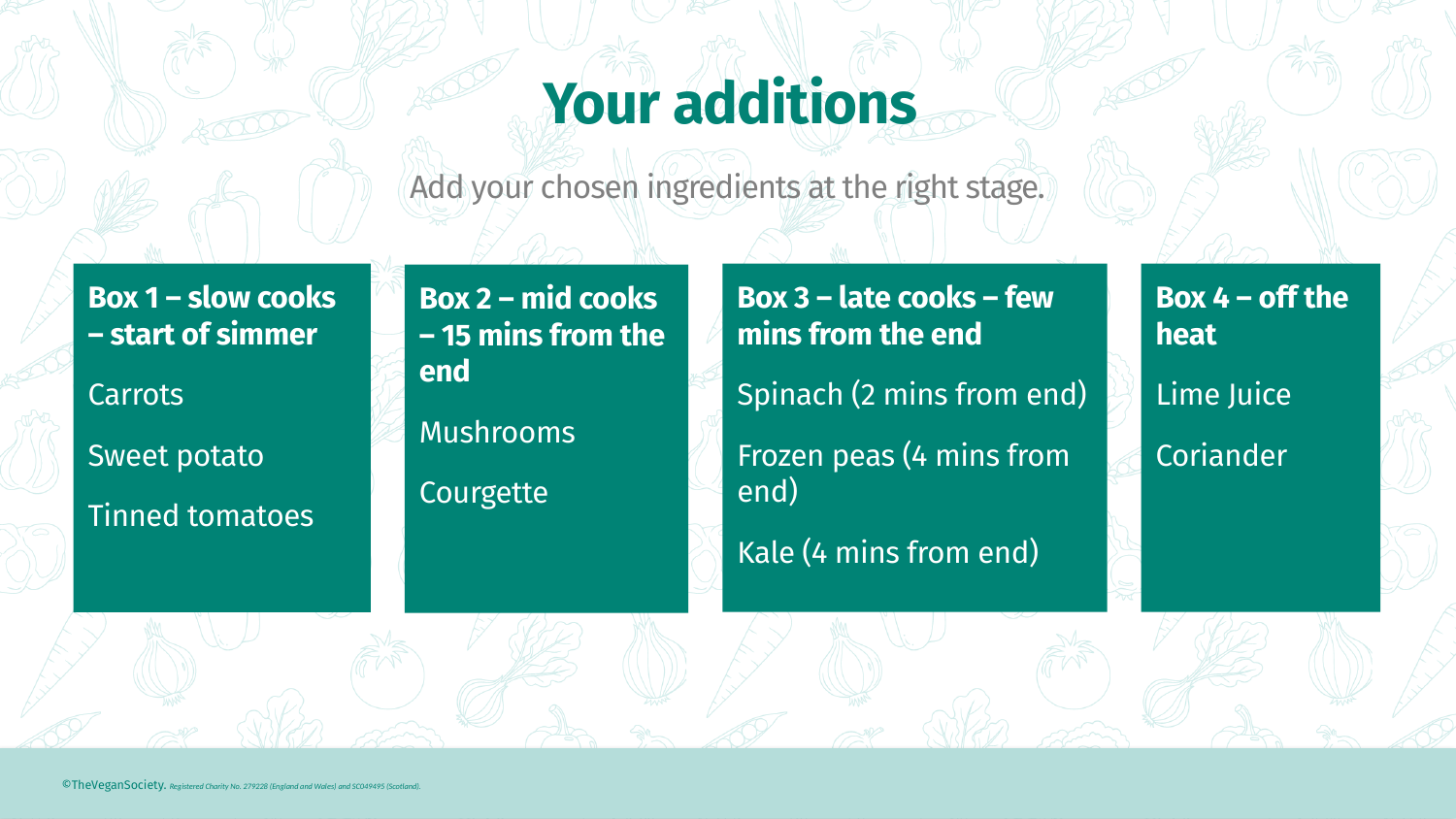

# Your additions
Add your chosen ingredients at the right stage.
Box 1 – slow cooks – start of simmer
Carrots
Sweet potato
Tinned tomatoes
Box 3 – late cooks – few mins from the end
Spinach (2 mins from end)
Frozen peas (4 mins from end)
Kale (4 mins from end)
Box 4 – off the heat
Lime Juice
Coriander
Box 2 – mid cooks – 15 mins from the end
Mushrooms
Courgette